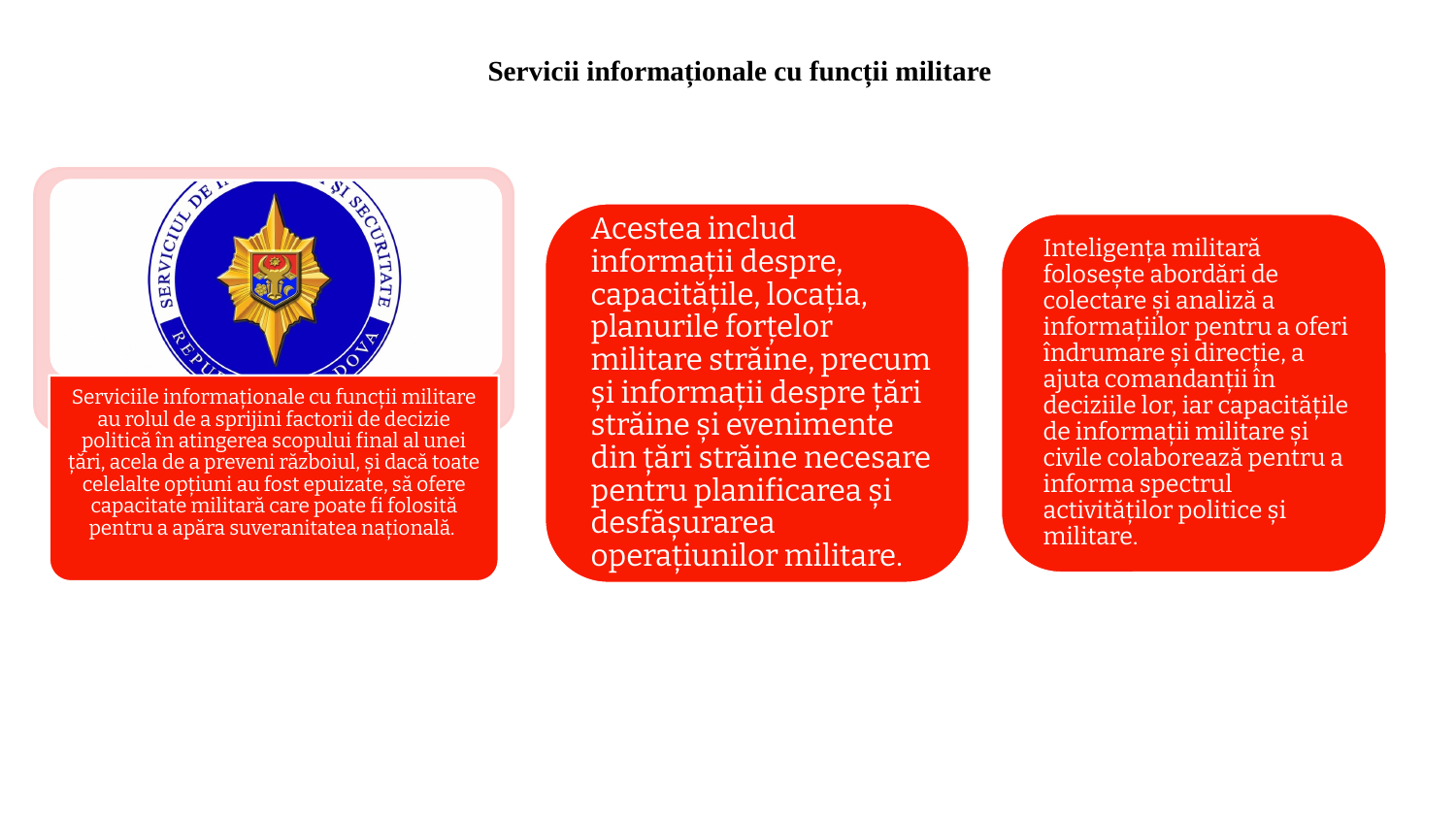

Servicii informaționale cu funcții militare
Serviciile informaționale cu funcții militare au rolul de a sprijini factorii de decizie politică în atingerea scopului final al unei țări, acela de a preveni războiul, și dacă toate celelalte opțiuni au fost epuizate, să ofere capacitate militară care poate fi folosită pentru a apăra suveranitatea națională.
Acestea includ informații despre, capacitățile, locația, planurile forțelor militare străine, precum și informații despre țări străine și evenimente din țări străine necesare pentru planificarea și desfășurarea operațiunilor militare.
Inteligența militară folosește abordări de colectare și analiză a informațiilor pentru a oferi îndrumare și direcție, a ajuta comandanții în deciziile lor, iar capacitățile de informații militare și civile colaborează pentru a informa spectrul activităților politice și militare.